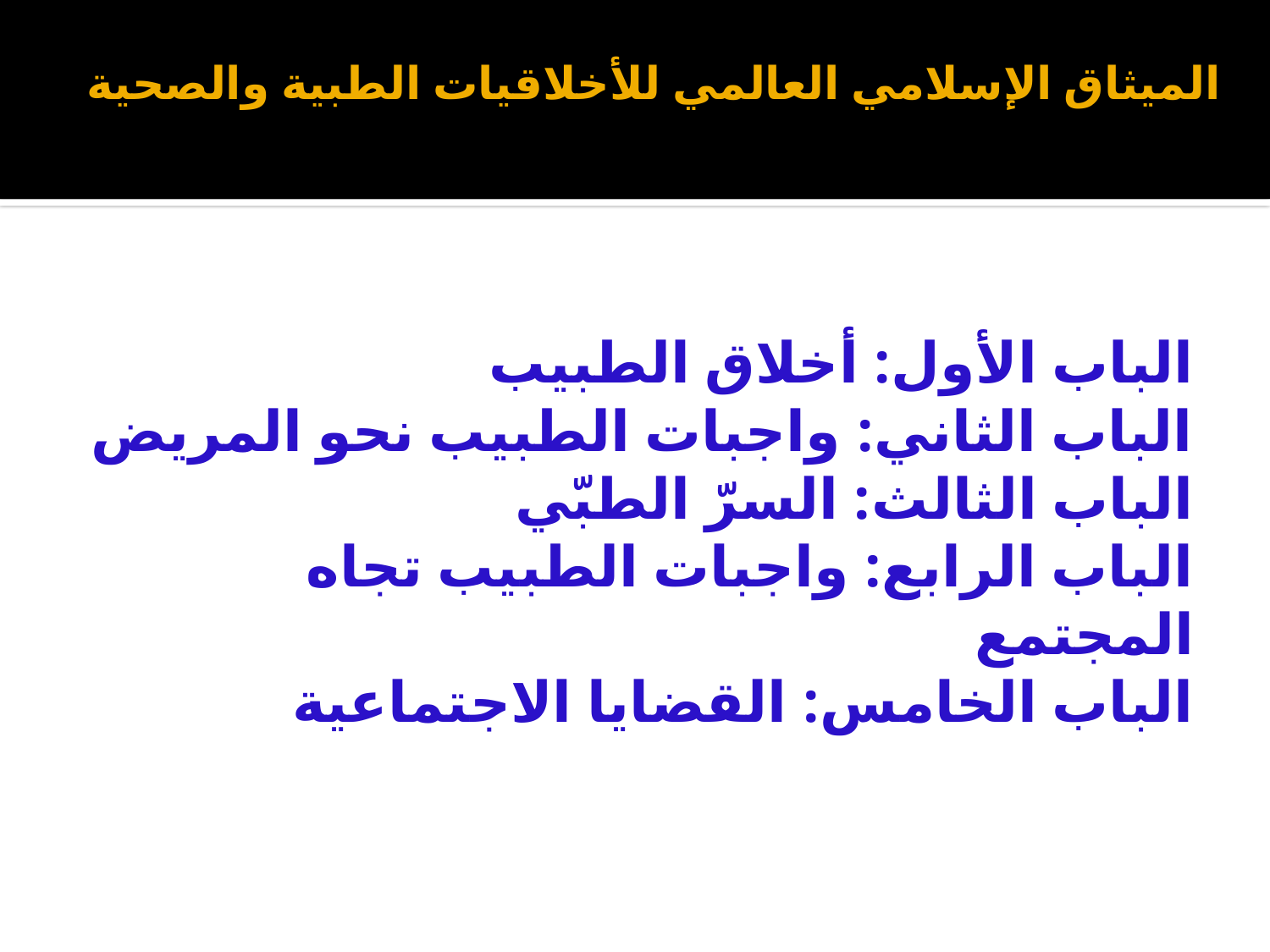

# الميثاق الإسلامي العالمي للأخلاقيات الطبية والصحية

الباب الأول: أخلاق الطبيب
الباب الثاني: واجبات الطبيب نحو المريض
الباب الثالث: السرّ الطبّي
الباب الرابع: واجبات الطبيب تجاه المجتمع
الباب الخامس: القضايا الاجتماعية